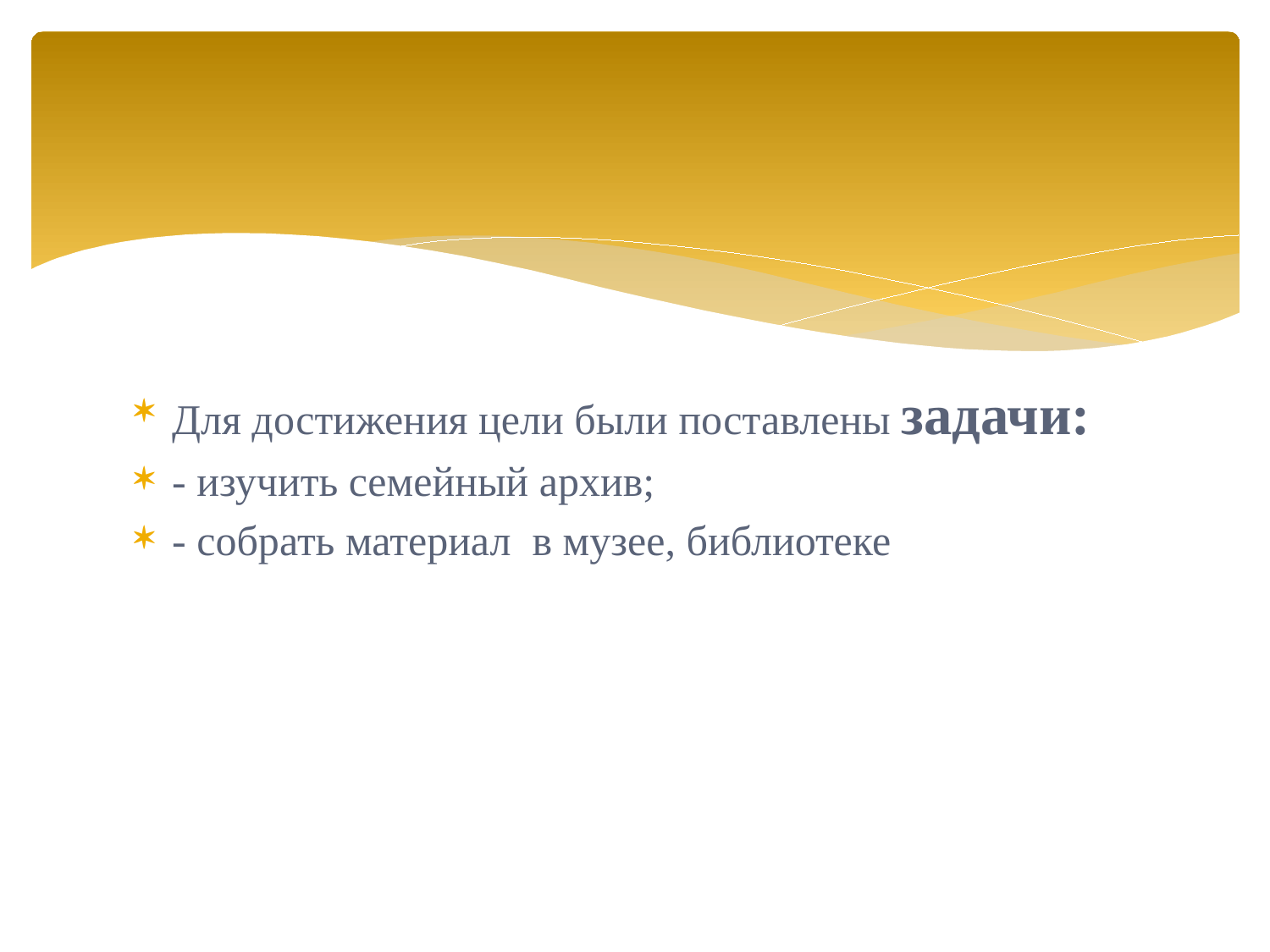

#
Для достижения цели были поставлены задачи:
- изучить семейный архив;
- собрать материал  в музее, библиотеке